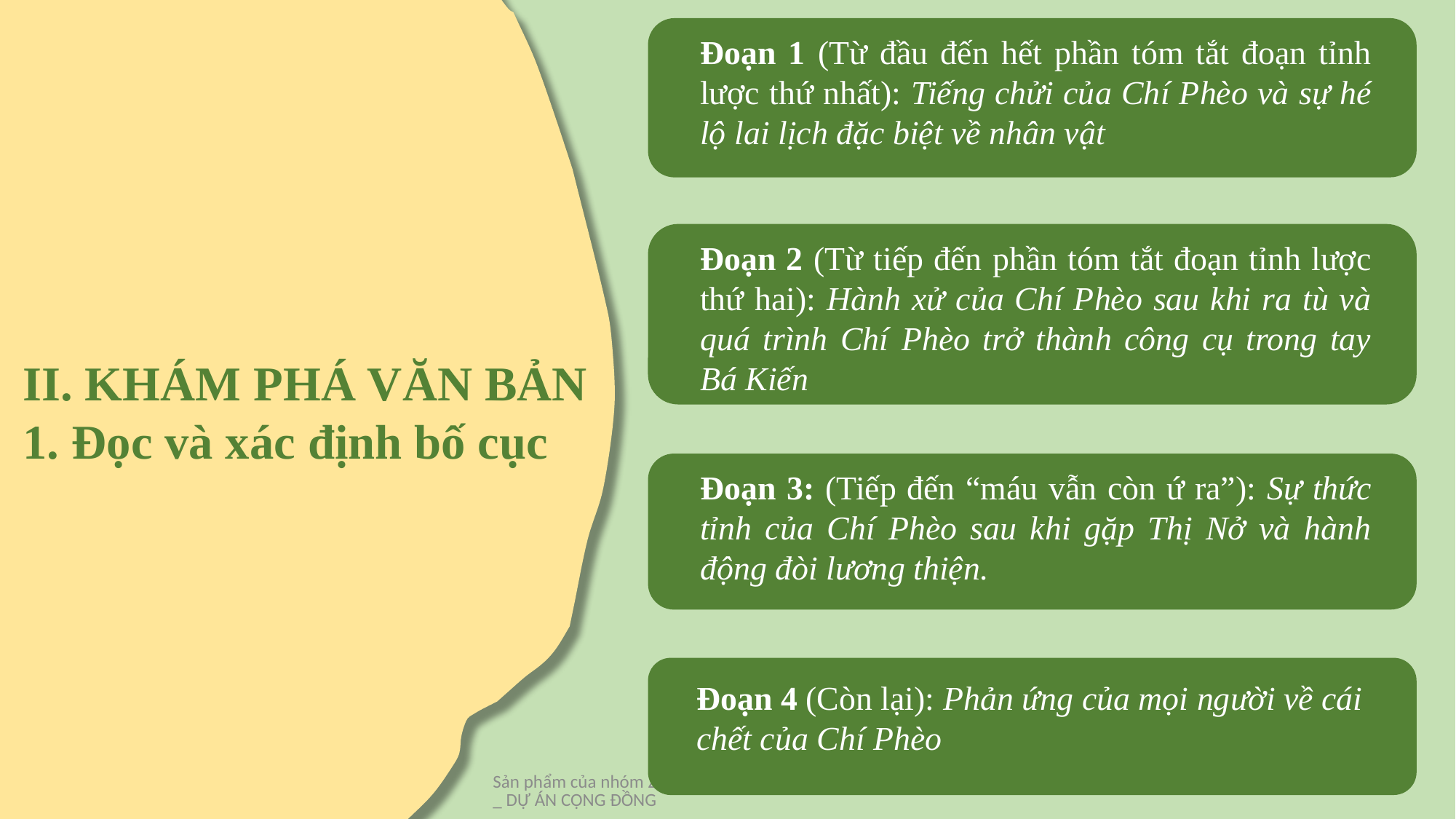

Đoạn 1 (Từ đầu đến hết phần tóm tắt đoạn tỉnh lược thứ nhất): Tiếng chửi của Chí Phèo và sự hé lộ lai lịch đặc biệt về nhân vật

Đoạn 2 (Từ tiếp đến phần tóm tắt đoạn tỉnh lược thứ hai): Hành xử của Chí Phèo sau khi ra tù và quá trình Chí Phèo trở thành công cụ trong tay Bá Kiến
II. KHÁM PHÁ VĂN BẢN
1. Đọc và xác định bố cục

Đoạn 3: (Tiếp đến “máu vẫn còn ứ ra”): Sự thức tỉnh của Chí Phèo sau khi gặp Thị Nở và hành động đòi lương thiện.

Đoạn 4 (Còn lại): Phản ứng của mọi người về cái chết của Chí Phèo
Sản phẩm của nhóm Zalo: Ngữ văn THPT (nhóm cô Thu Huyền)_ DỰ ÁN CỘNG ĐỒNG